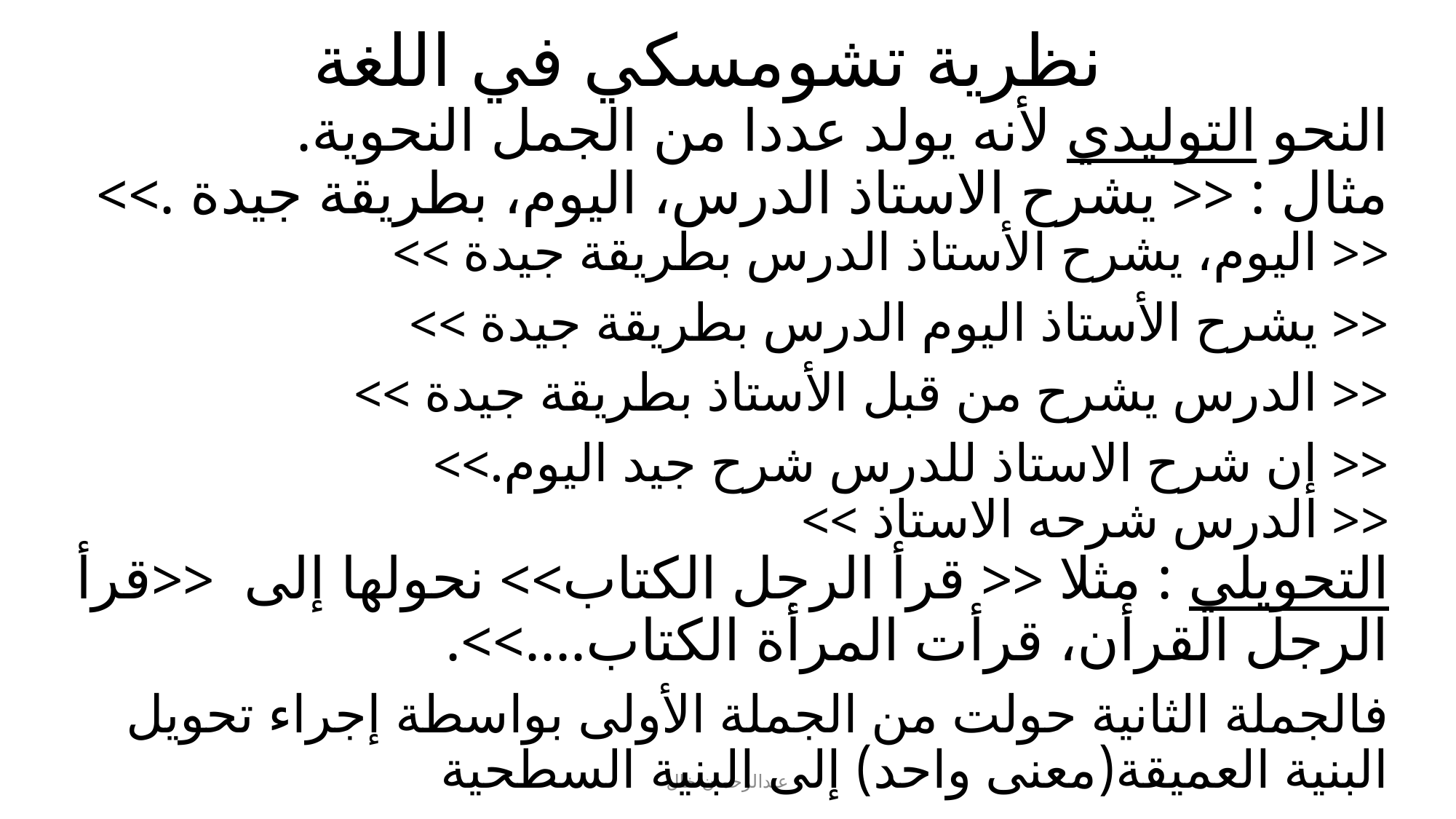

# نظرية تشومسكي في اللغة
النحو التوليدي لأنه يولد عددا من الجمل النحوية.
مثال : << يشرح الاستاذ الدرس، اليوم، بطريقة جيدة .>>
<< اليوم، يشرح الأستاذ الدرس بطريقة جيدة >>
<< يشرح الأستاذ اليوم الدرس بطريقة جيدة >>
<< الدرس يشرح من قبل الأستاذ بطريقة جيدة >>
<< إن شرح الاستاذ للدرس شرح جيد اليوم.>>
<< الدرس شرحه الاستاذ >>
التحويلي : مثلا << قرأ الرجل الكتاب>> نحولها إلى  <<قرأ الرجل القرأن، قرأت المرأة الكتاب....>>.
فالجملة الثانية حولت من الجملة الأولى بواسطة إجراء تحويل البنية العميقة(معنى واحد) إلى البنية السطحية
عبدالرحمان خال